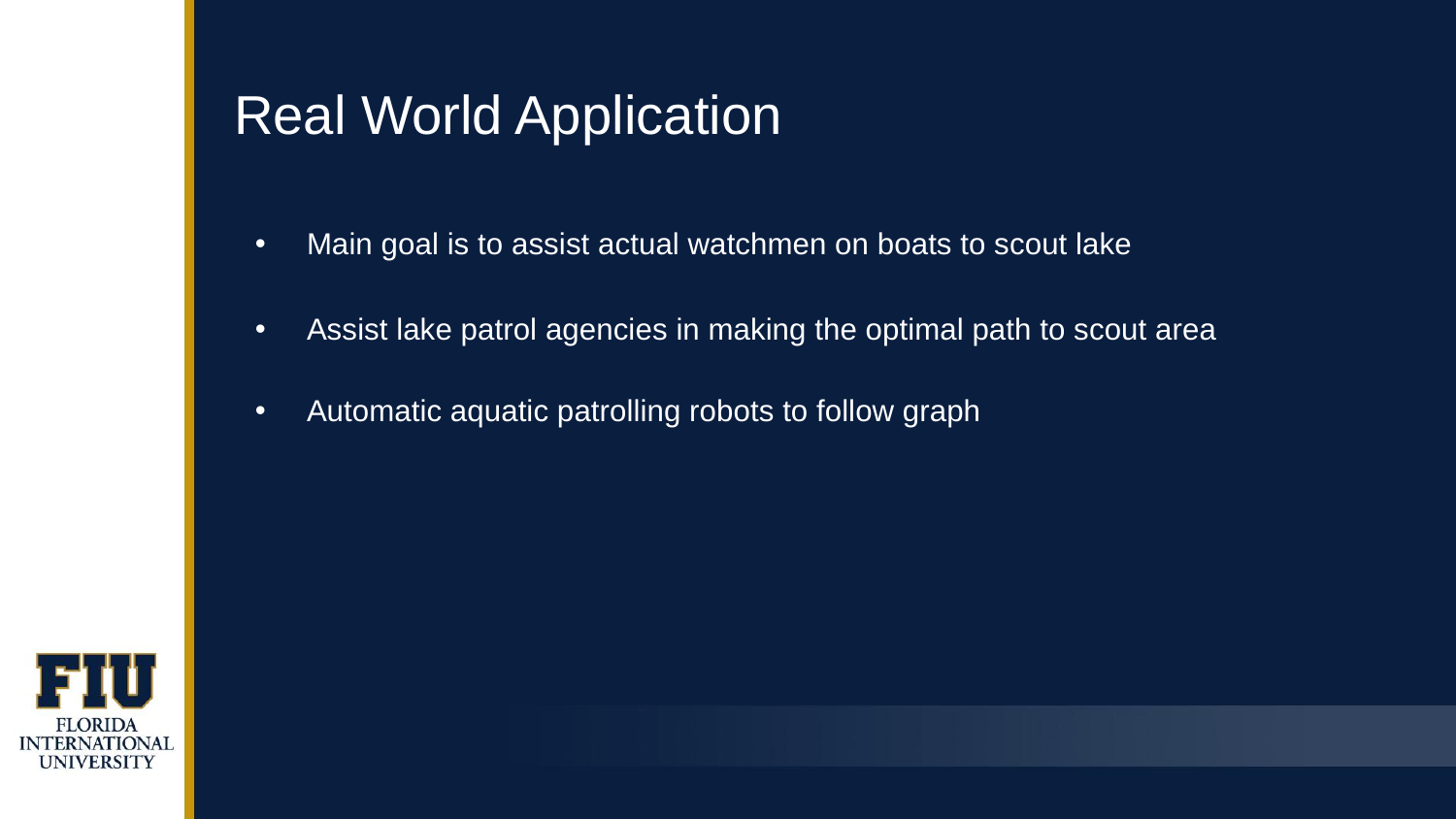

# Real World Application
Main goal is to assist actual watchmen on boats to scout lake
Assist lake patrol agencies in making the optimal path to scout area
Automatic aquatic patrolling robots to follow graph